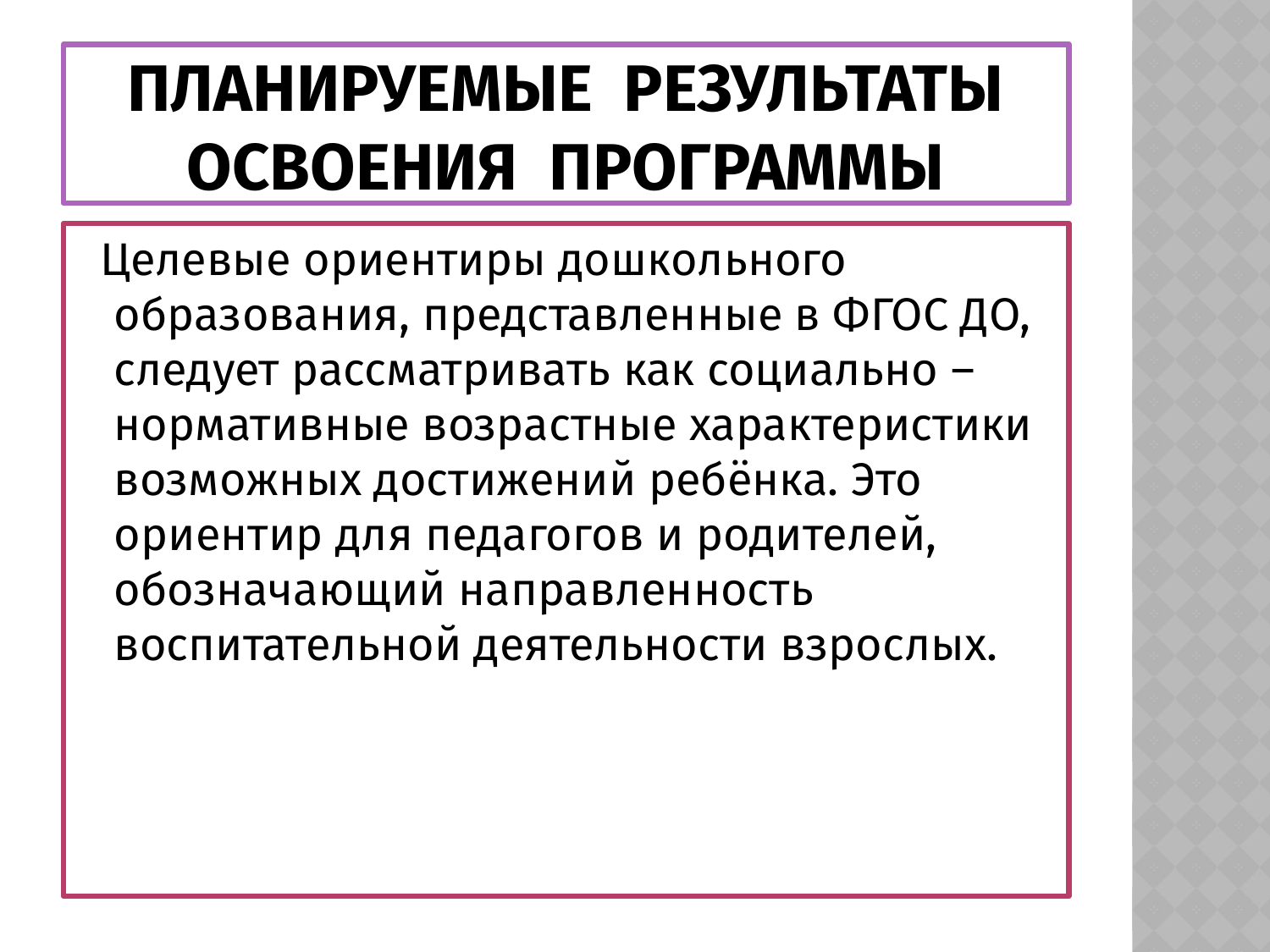

# Планируемые  результаты освоения  программы
  Целевые ориентиры дошкольного образования, представленные в ФГОС ДО, следует рассматривать как социально – нормативные возрастные характеристики возможных достижений ребёнка. Это ориентир для педагогов и родителей, обозначающий направленность воспитательной деятельности взрослых.